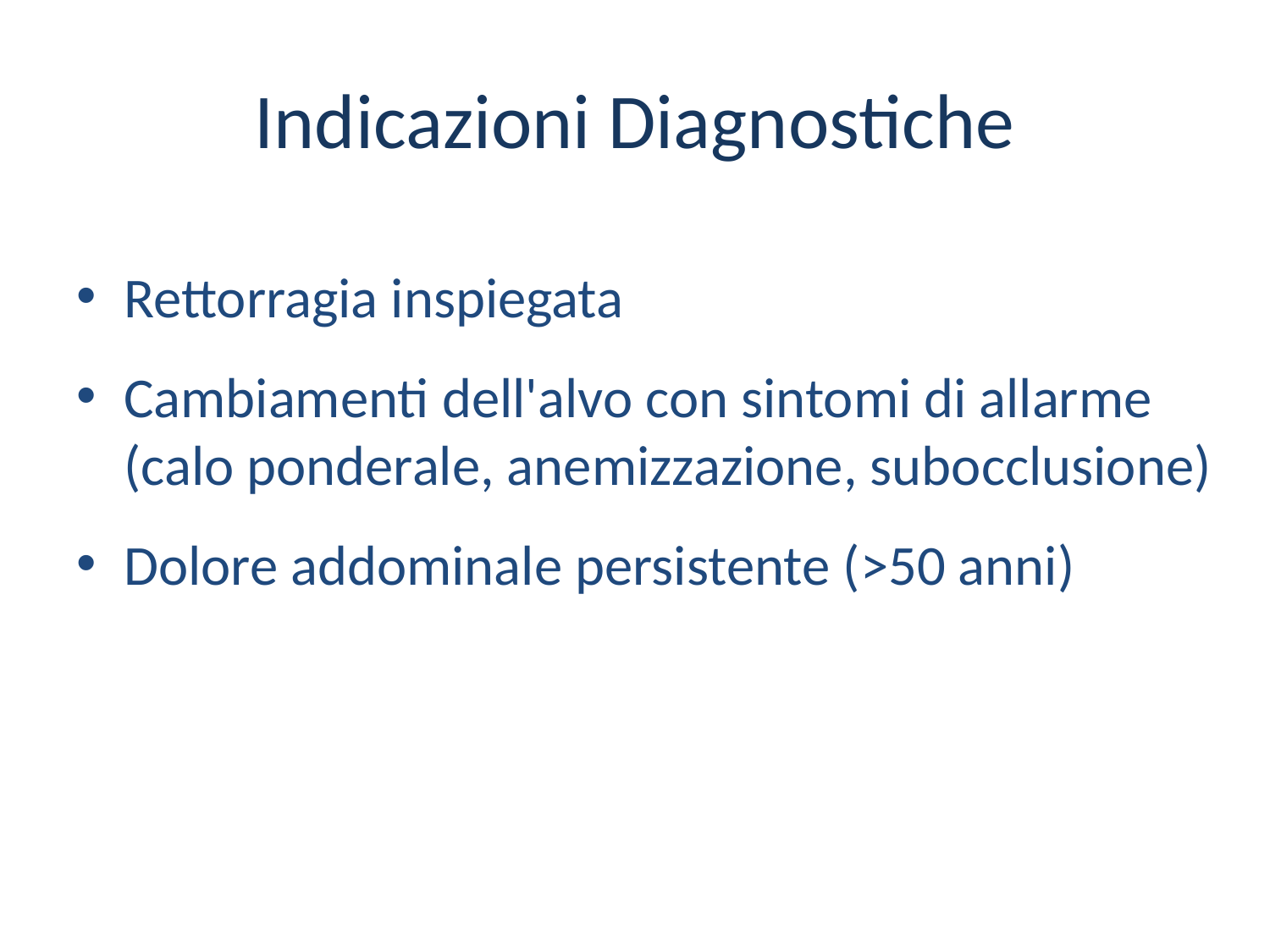

# Indicazioni Diagnostiche
Rettorragia inspiegata
Cambiamenti dell'alvo con sintomi di allarme (calo ponderale, anemizzazione, subocclusione)
Dolore addominale persistente (>50 anni)